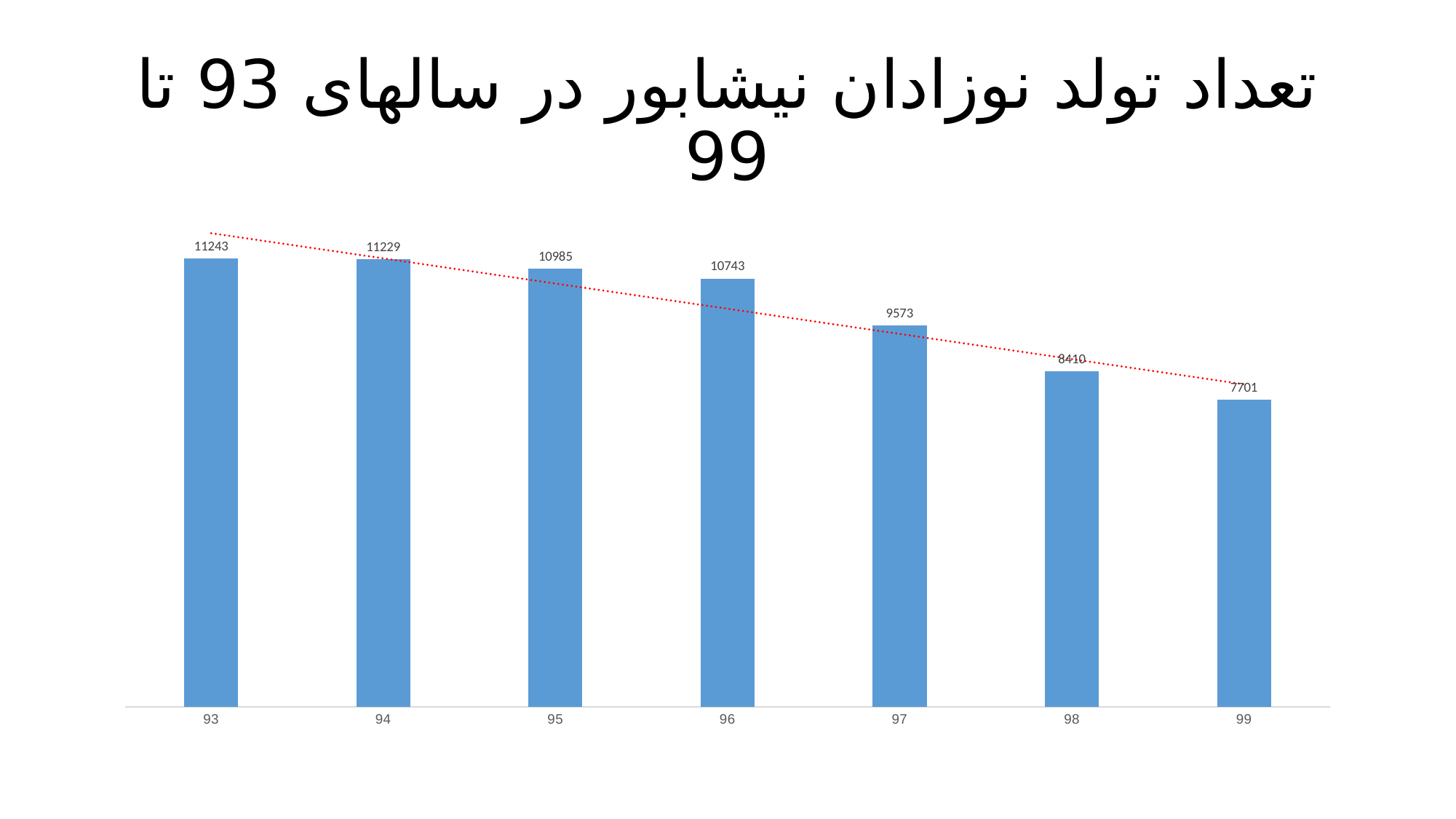

# تعداد تولد نوزادان نیشابور در سالهای 93 تا 99

### Chart

| Category | تعداد تولد |
|---|---|
| 93 | 11243.0 |
| 94 | 11229.0 |
| 95 | 10985.0 |
| 96 | 10743.0 |
| 97 | 9573.0 |
| 98 | 8410.0 |
| 99 | 7701.0 |